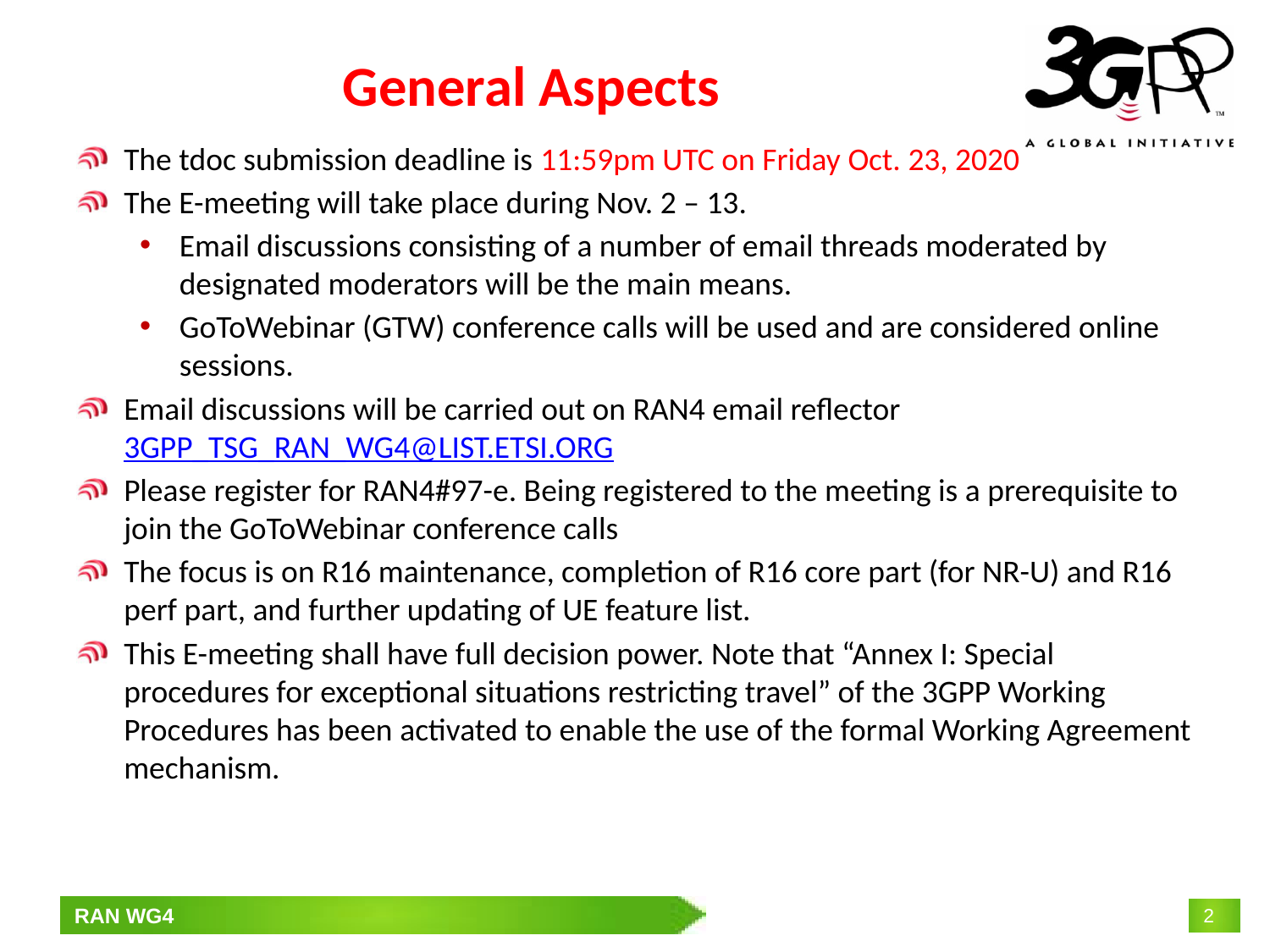

# General Aspects
The tdoc submission deadline is 11:59pm UTC on Friday Oct. 23, 2020
The E-meeting will take place during Nov. 2 – 13.
Email discussions consisting of a number of email threads moderated by designated moderators will be the main means.
GoToWebinar (GTW) conference calls will be used and are considered online sessions.
Email discussions will be carried out on RAN4 email reflector 3GPP_TSG_RAN_WG4@LIST.ETSI.ORG
Please register for RAN4#97-e. Being registered to the meeting is a prerequisite to join the GoToWebinar conference calls
The focus is on R16 maintenance, completion of R16 core part (for NR-U) and R16 perf part, and further updating of UE feature list.
This E-meeting shall have full decision power. Note that “Annex I: Special procedures for exceptional situations restricting travel” of the 3GPP Working Procedures has been activated to enable the use of the formal Working Agreement mechanism.